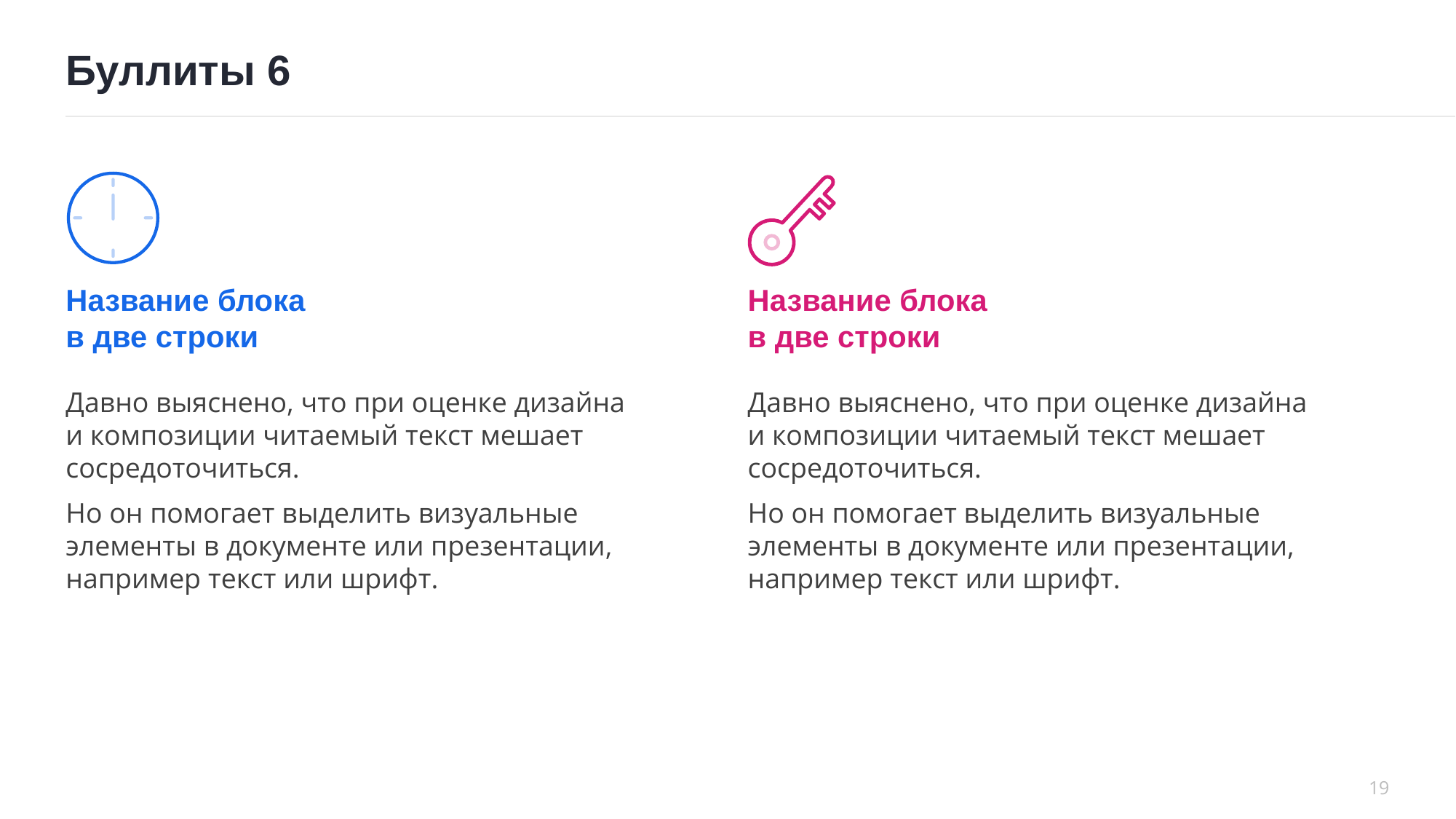

# Буллиты 6

Название блока
в две строки
Название блока
в две строки
Давно выяснено, что при оценке дизайна и композиции читаемый текст мешает сосредоточиться.
Но он помогает выделить визуальные элементы в документе или презентации,
например текст или шрифт.
Давно выяснено, что при оценке дизайна и композиции читаемый текст мешает сосредоточиться.
Но он помогает выделить визуальные элементы в документе или презентации,
например текст или шрифт.
19